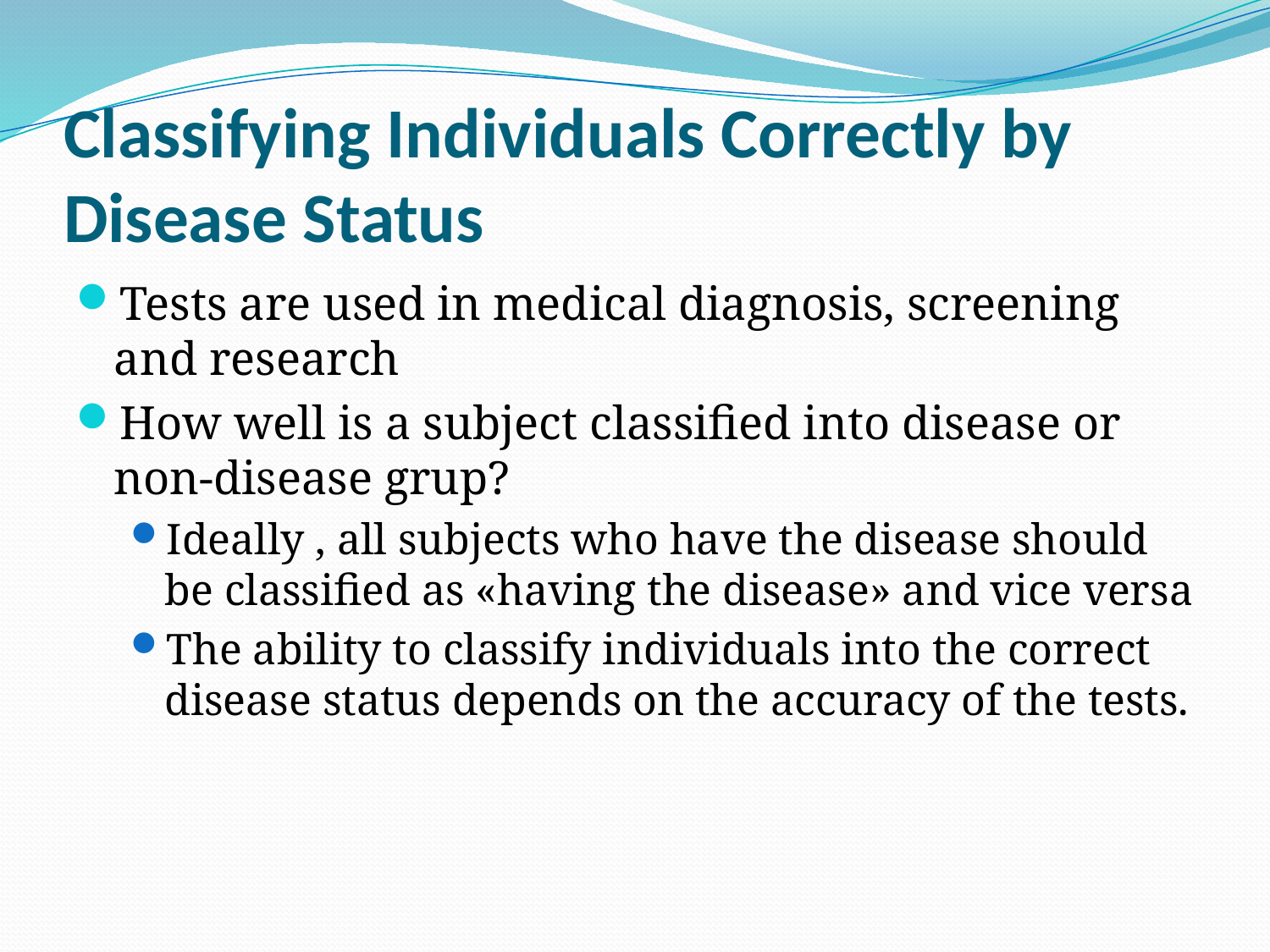

# Classifying Individuals Correctly by Disease Status
Tests are used in medical diagnosis, screening and research
How well is a subject classified into disease or non-disease grup?
Ideally , all subjects who have the disease should be classified as «having the disease» and vice versa
The ability to classify individuals into the correct disease status depends on the accuracy of the tests.